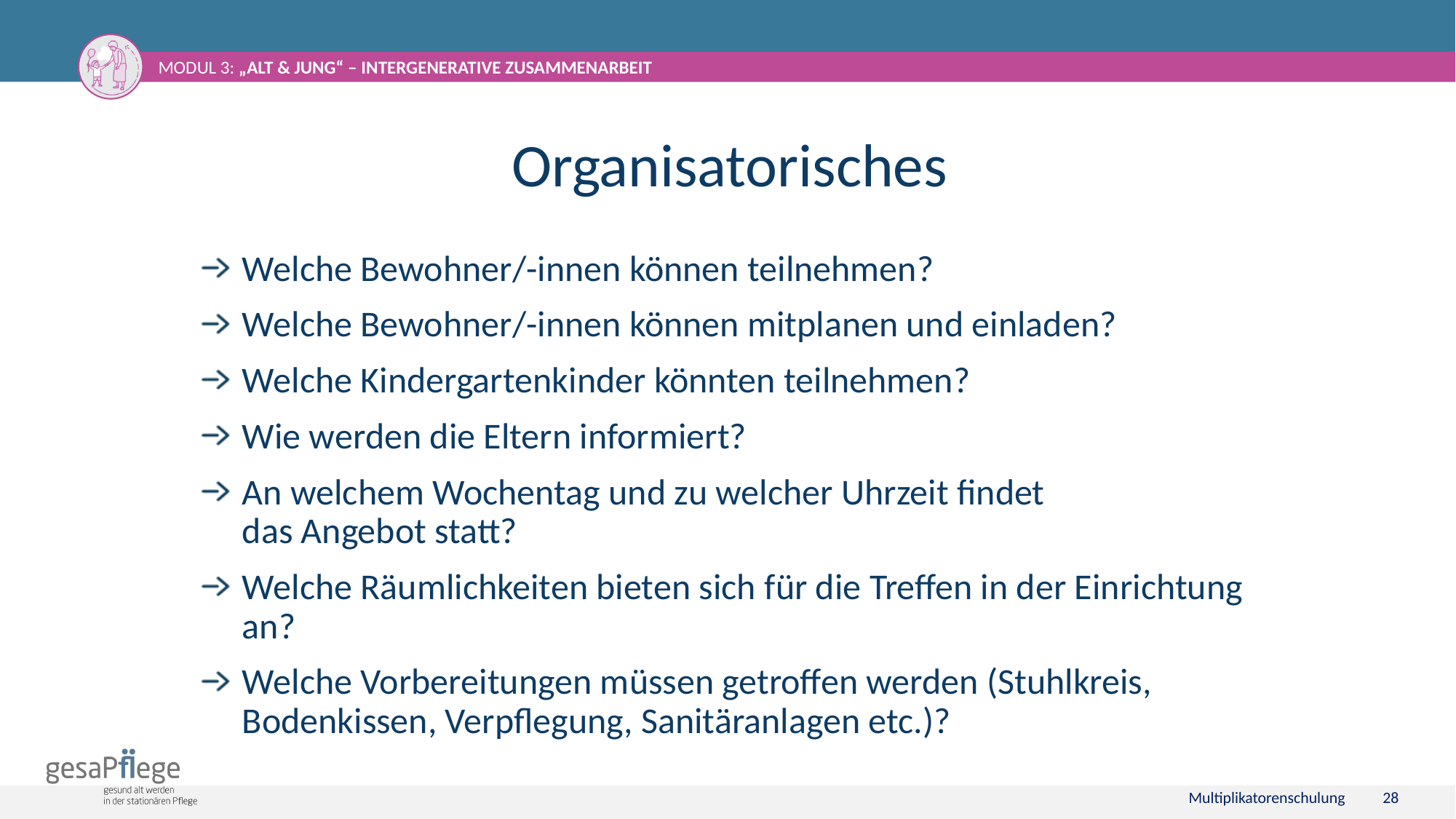

# Organisatorisches
Welche Bewohner/-innen können teilnehmen?
Welche Bewohner/-innen können mitplanen und einladen?
Welche Kindergartenkinder könnten teilnehmen?
Wie werden die Eltern informiert?
An welchem Wochentag und zu welcher Uhrzeit findet
das Angebot statt?
Welche Räumlichkeiten bieten sich für die Treffen in der Einrichtung an?
Welche Vorbereitungen müssen getroffen werden (Stuhlkreis, Bodenkissen, Verpflegung, Sanitäranlagen etc.)?
Multiplikatorenschulung
28